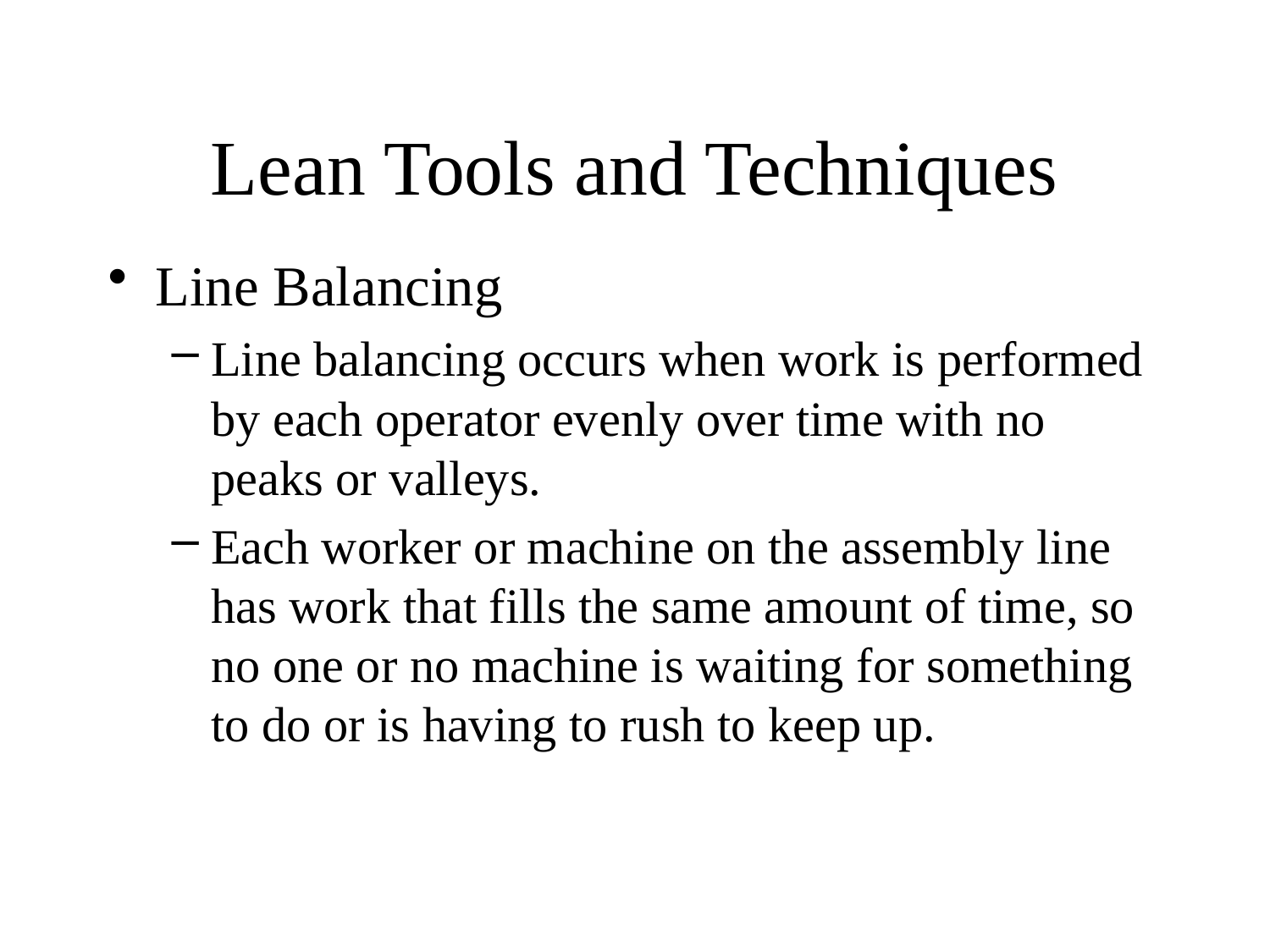

# Lean Tools and Techniques
Line Balancing
Line balancing occurs when work is performed by each operator evenly over time with no peaks or valleys.
Each worker or machine on the assembly line has work that fills the same amount of time, so no one or no machine is waiting for something to do or is having to rush to keep up.